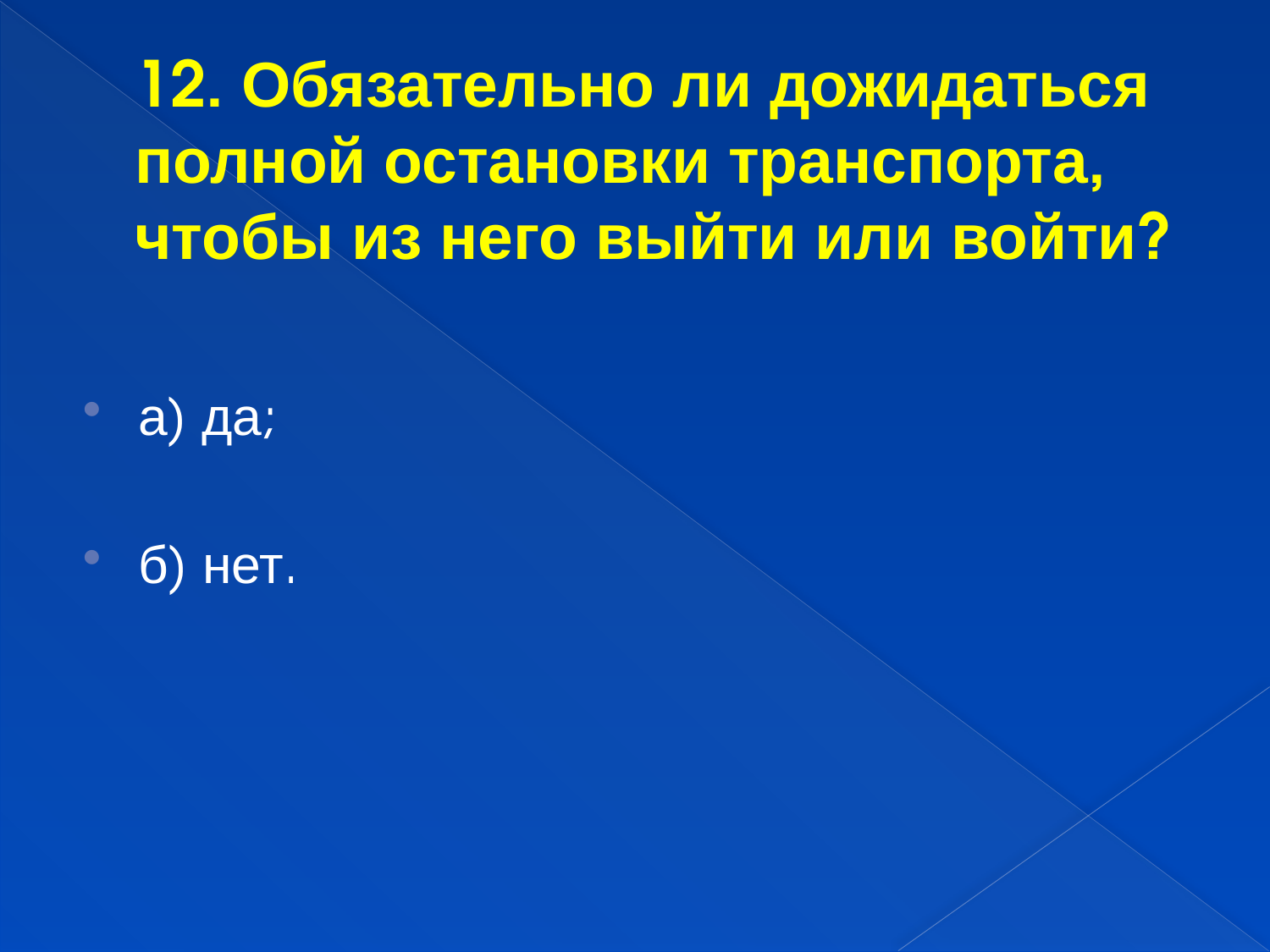

# 12. Обязательно ли дожидаться полной остановки транспорта, чтобы из него выйти или войти?
а) да;

б) нет.